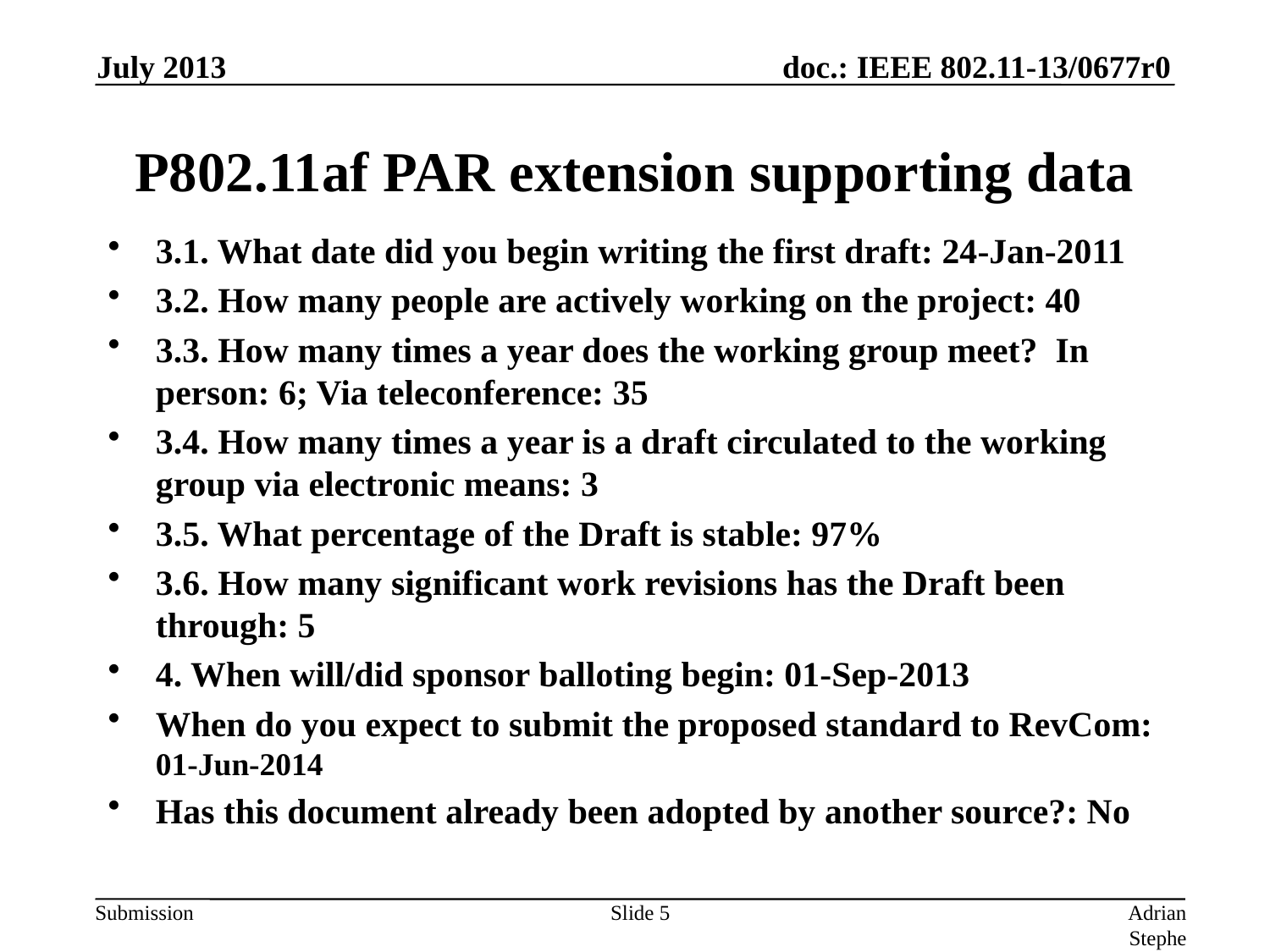

P802.11af PAR extension supporting data
July 2013
3.1. What date did you begin writing the first draft: 24-Jan-2011
3.2. How many people are actively working on the project: 40
3.3. How many times a year does the working group meet?  In person: 6; Via teleconference: 35
3.4. How many times a year is a draft circulated to the working group via electronic means: 3
3.5. What percentage of the Draft is stable: 97%
3.6. How many significant work revisions has the Draft been through: 5
4. When will/did sponsor balloting begin: 01-Sep-2013
When do you expect to submit the proposed standard to RevCom: 01-Jun-2014
Has this document already been adopted by another source?: No

Slide 5
Adrian Stephens, Intel Corporation